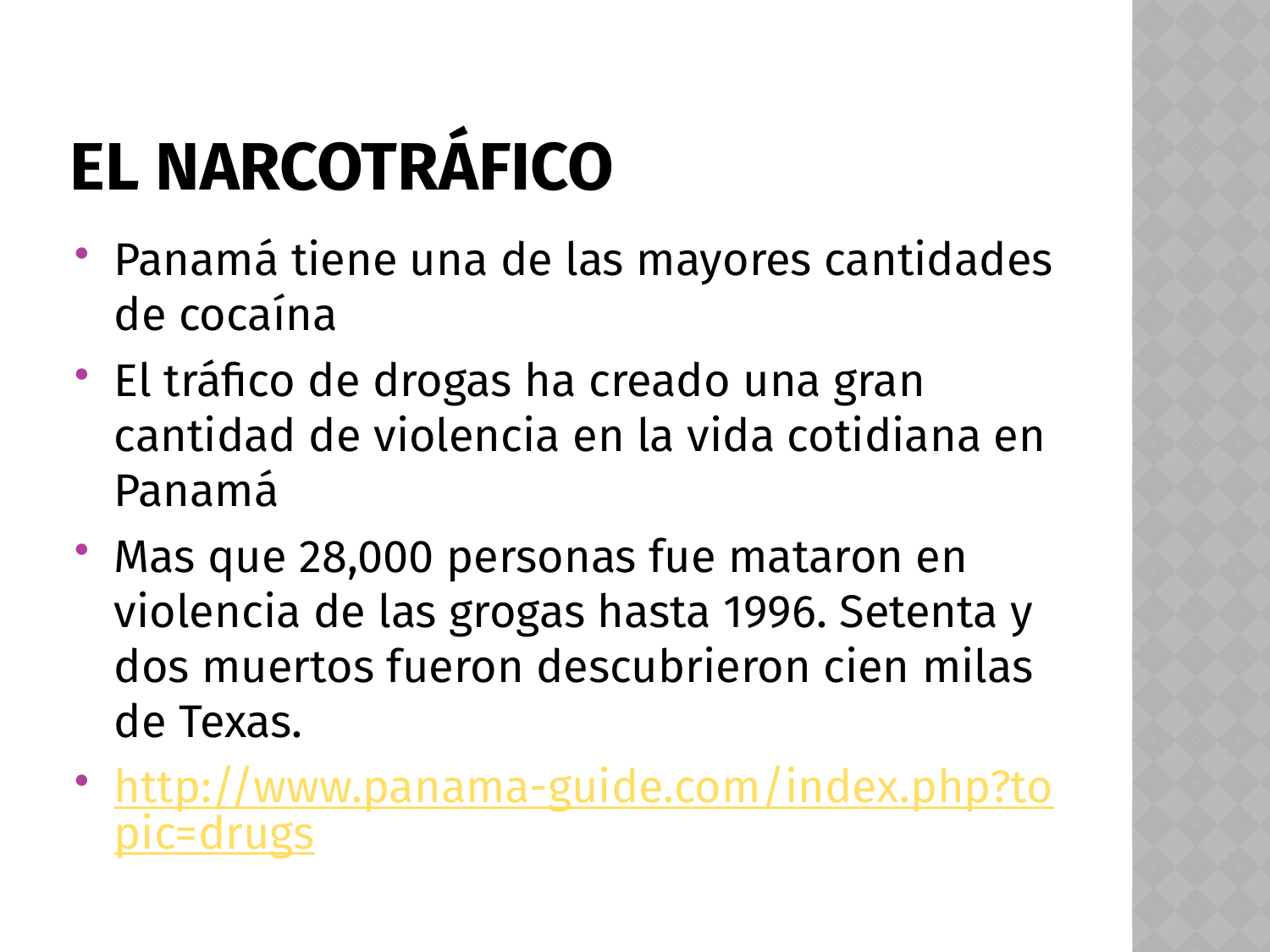

# El Narcotráfico
Panamá tiene una de las mayores cantidades de cocaína
El tráfico de drogas ha creado una gran cantidad de violencia en la vida cotidiana en Panamá
Mas que 28,000 personas fue mataron en violencia de las grogas hasta 1996. Setenta y dos muertos fueron descubrieron cien milas de Texas.
http://www.panama-guide.com/index.php?topic=drugs